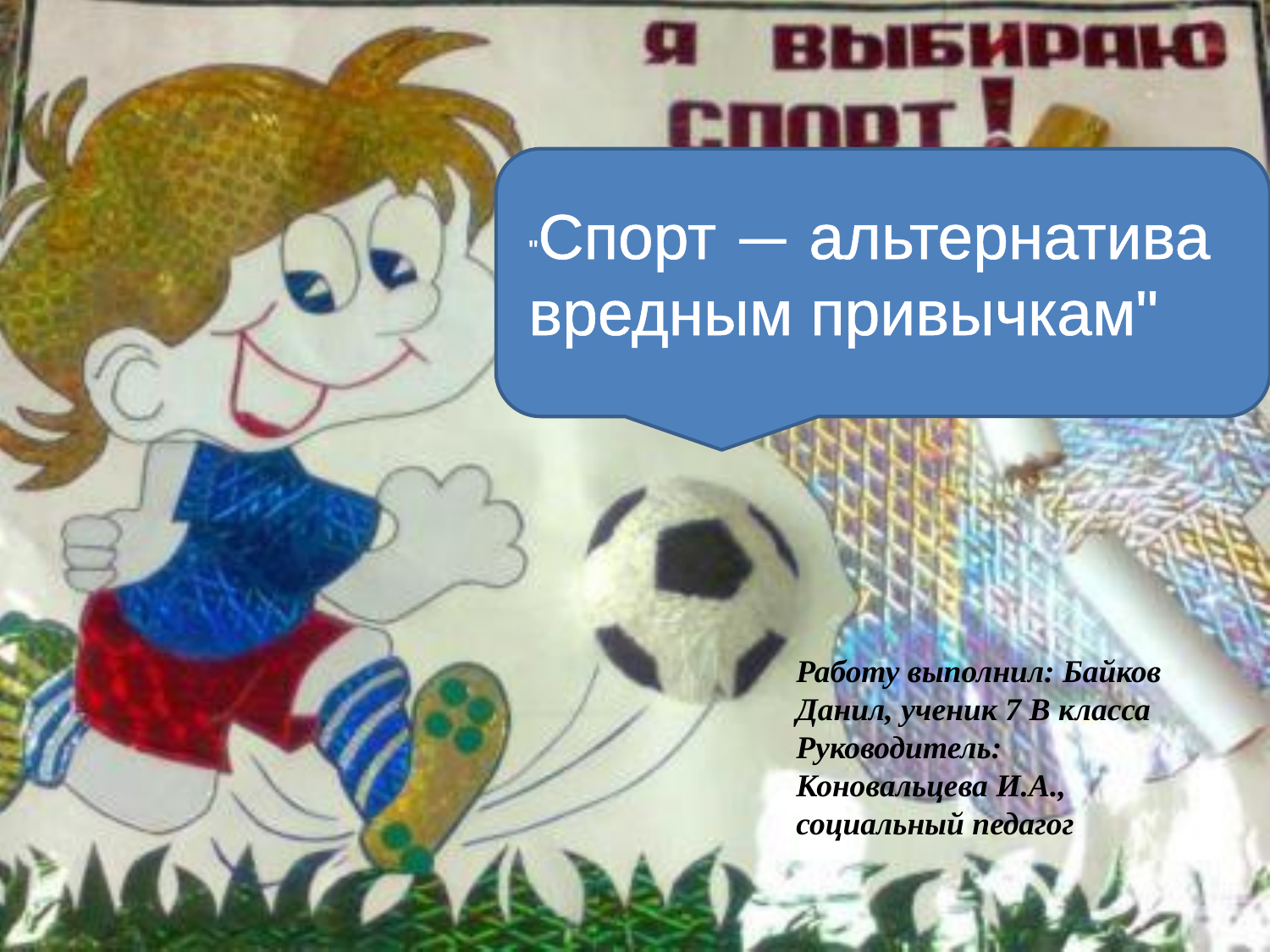

"Спорт — альтернатива вредным привычкам"
Работу выполнил: Байков Данил, ученик 7 В класса
Руководитель: Коновальцева И.А., социальный педагог